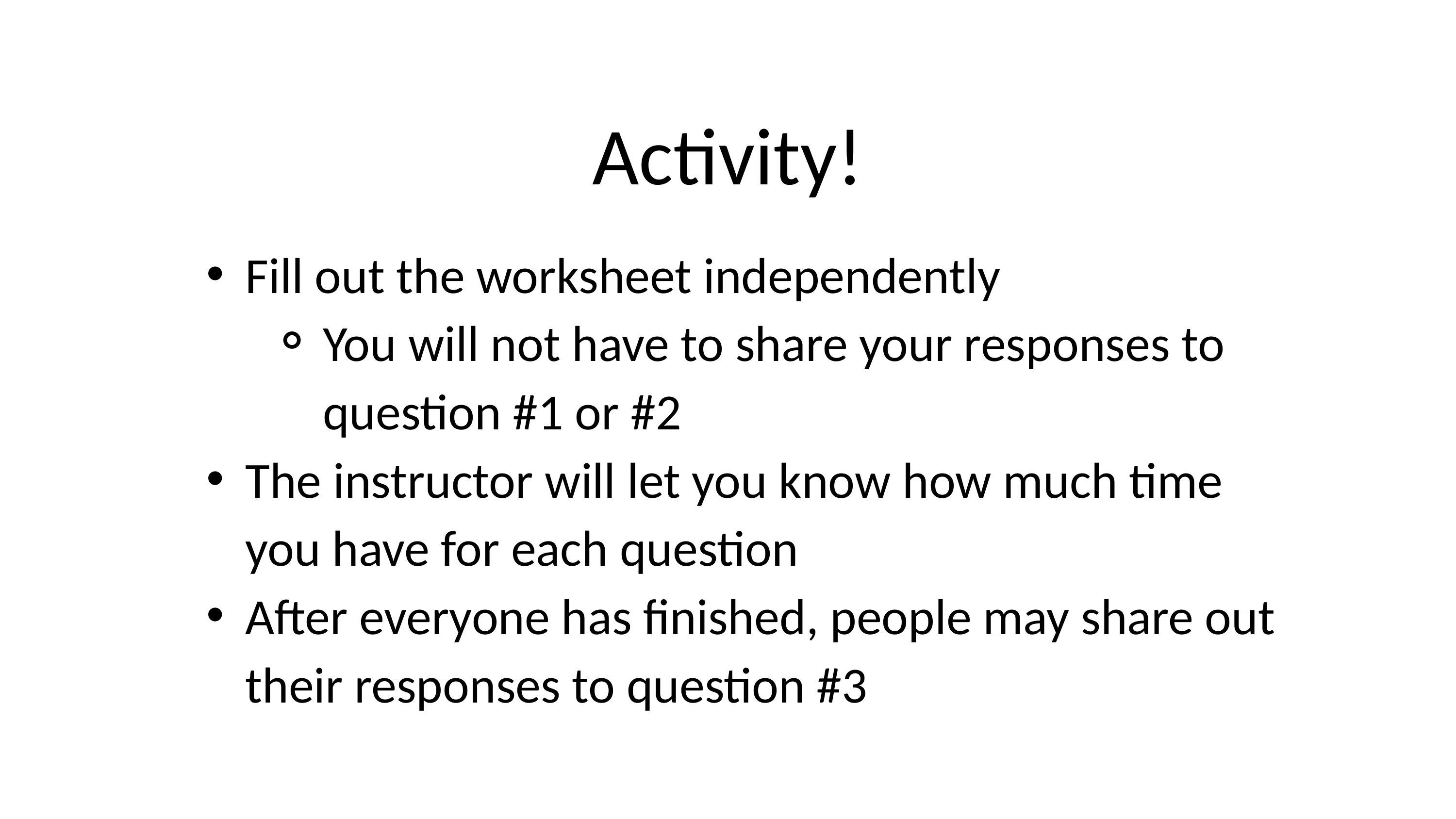

Activity!
Fill out the worksheet independently
You will not have to share your responses to question #1 or #2
The instructor will let you know how much time you have for each question
After everyone has finished, people may share out their responses to question #3